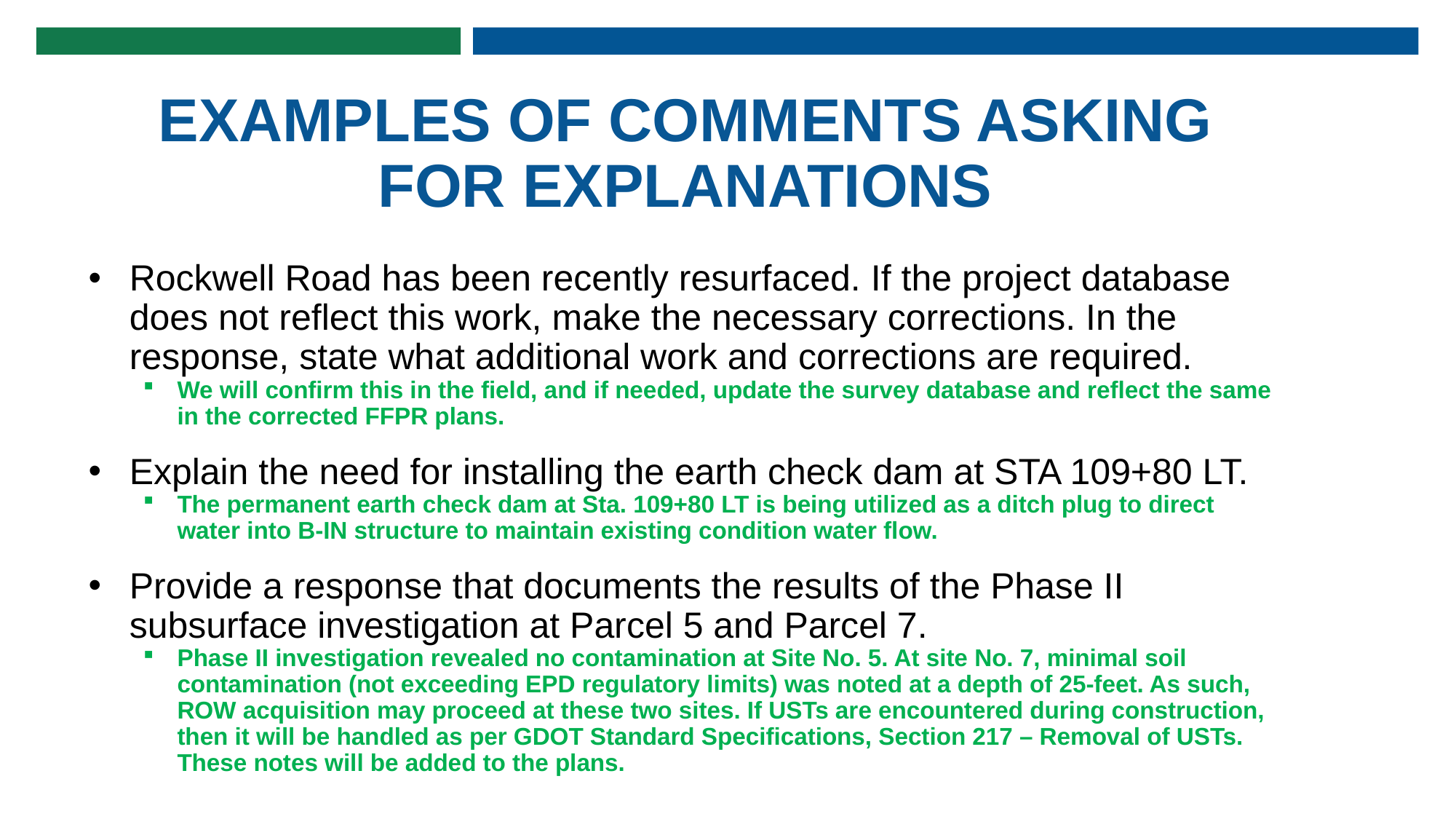

# EXAMPLES OF COMMENTS ASKING FOR EXPLANATIONS
Rockwell Road has been recently resurfaced. If the project database does not reflect this work, make the necessary corrections. In the response, state what additional work and corrections are required.
We will confirm this in the field, and if needed, update the survey database and reflect the same in the corrected FFPR plans.

Explain the need for installing the earth check dam at STA 109+80 LT.
The permanent earth check dam at Sta. 109+80 LT is being utilized as a ditch plug to direct water into B-IN structure to maintain existing condition water flow.

Provide a response that documents the results of the Phase II subsurface investigation at Parcel 5 and Parcel 7.
Phase II investigation revealed no contamination at Site No. 5. At site No. 7, minimal soil contamination (not exceeding EPD regulatory limits) was noted at a depth of 25-feet. As such, ROW acquisition may proceed at these two sites. If USTs are encountered during construction, then it will be handled as per GDOT Standard Specifications, Section 217 – Removal of USTs. These notes will be added to the plans.